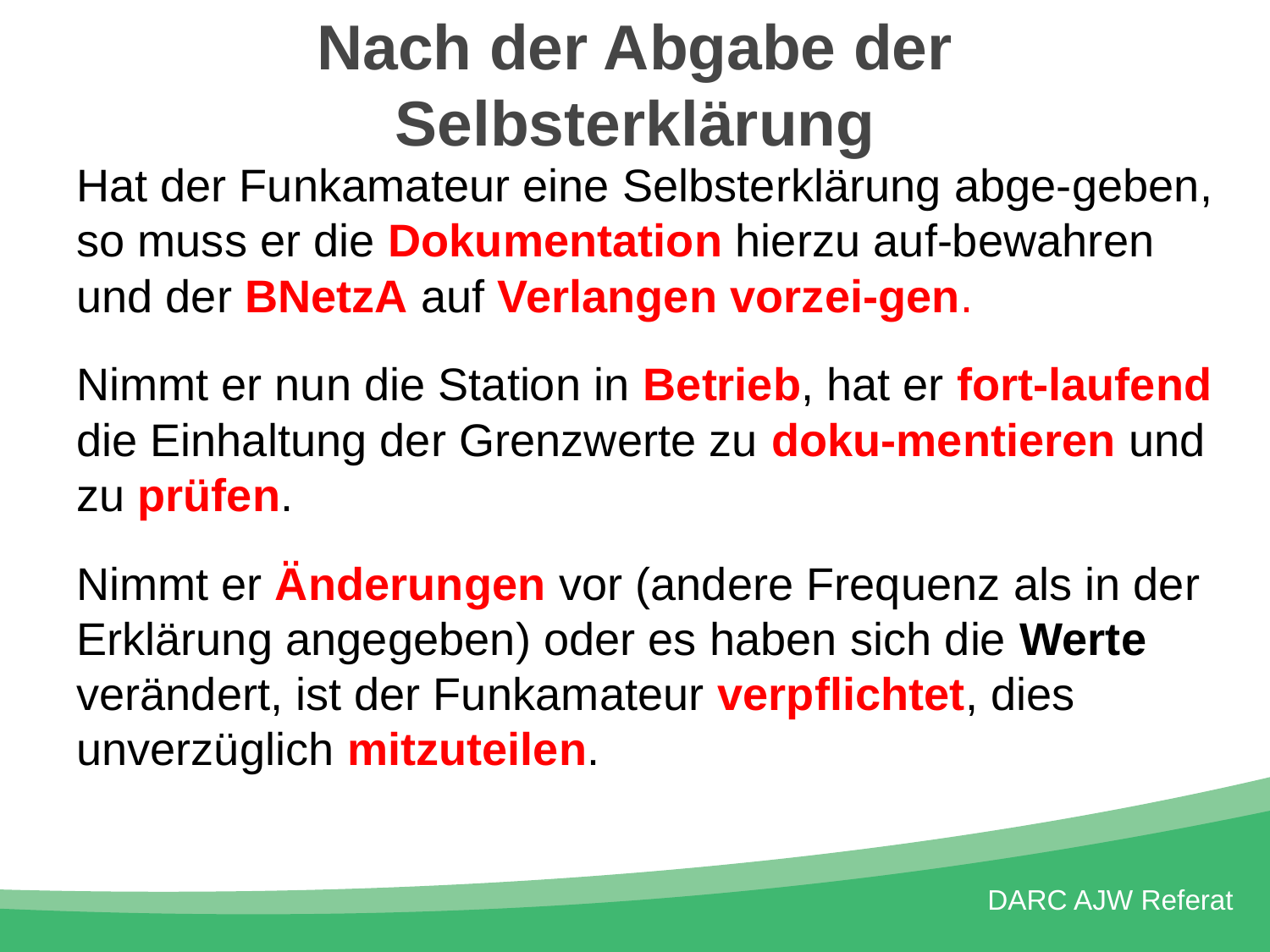

# Nach der Abgabe der Selbsterklärung
Hat der Funkamateur eine Selbsterklärung abge-geben, so muss er die Dokumentation hierzu auf-bewahren und der BNetzA auf Verlangen vorzei-gen.

Nimmt er nun die Station in Betrieb, hat er fort-laufend die Einhaltung der Grenzwerte zu doku-mentieren und zu prüfen.

Nimmt er Änderungen vor (andere Frequenz als in der Erklärung angegeben) oder es haben sich die Werte verändert, ist der Funkamateur verpflichtet, dies unverzüglich mitzuteilen.